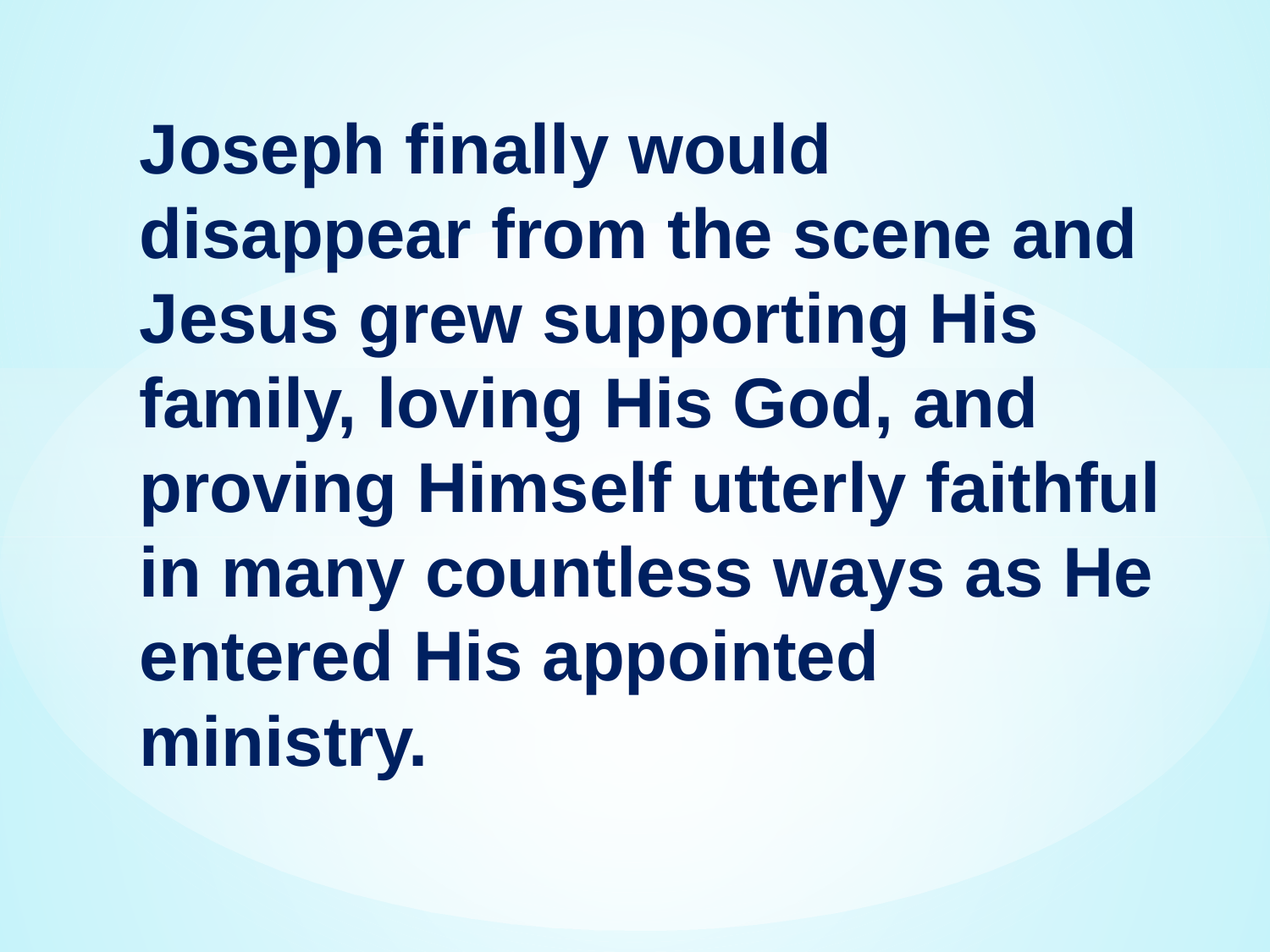

Joseph finally would disappear from the scene and Jesus grew supporting His family, loving His God, and proving Himself utterly faithful in many countless ways as He entered His appointed ministry.